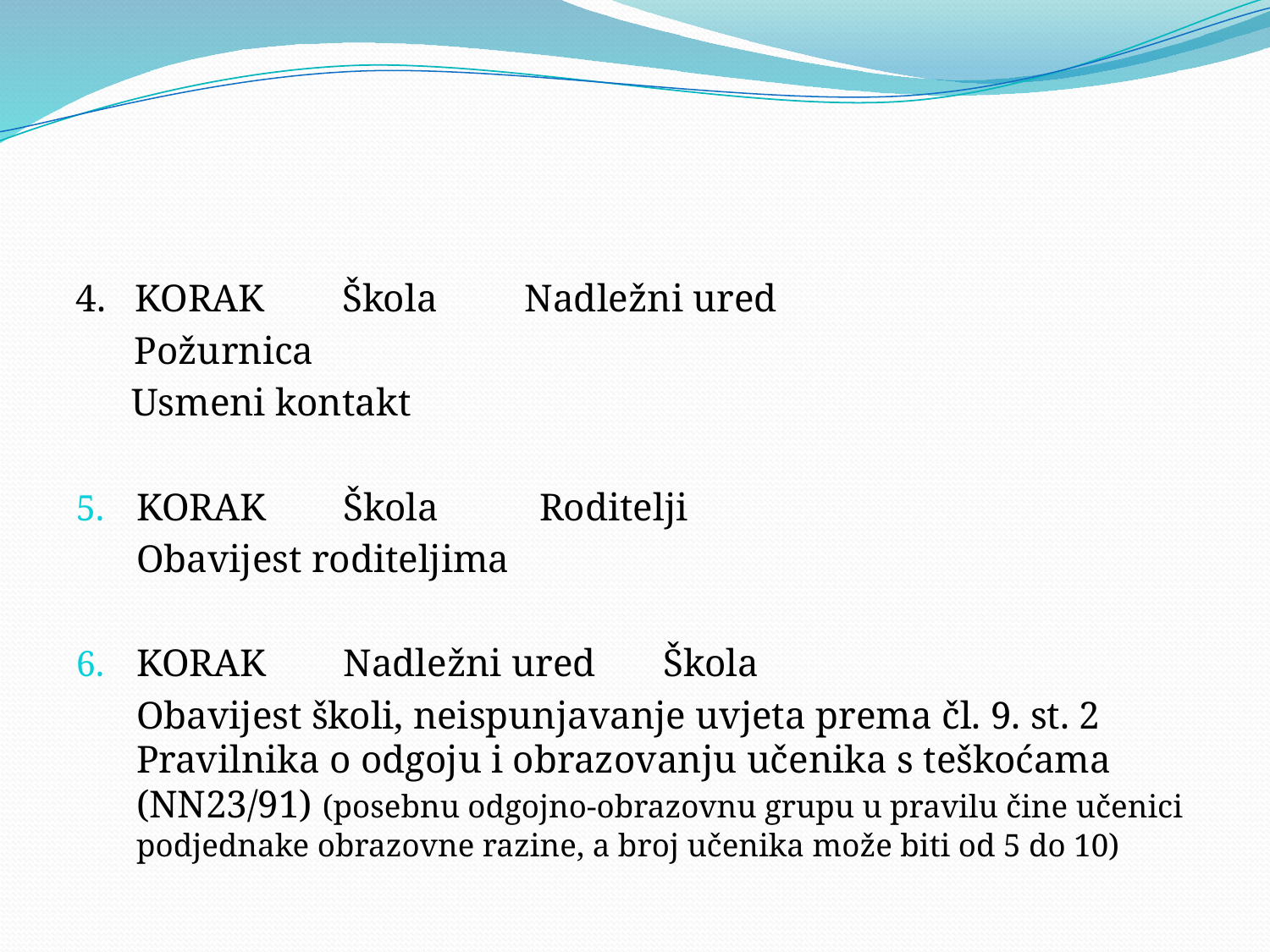

#
4.   KORAK        Škola         Nadležni ured
      Požurnica
	  Usmeni kontakt

KORAK        Škola 	       Roditelji
	Obavijest roditeljima

KORAK        Nadležni ured       Škola
	Obavijest školi, neispunjavanje uvjeta prema čl. 9. st. 2 Pravilnika o odgoju i obrazovanju učenika s teškoćama (NN23/91) (posebnu odgojno-obrazovnu grupu u pravilu čine učenici podjednake obrazovne razine, a broj učenika može biti od 5 do 10)